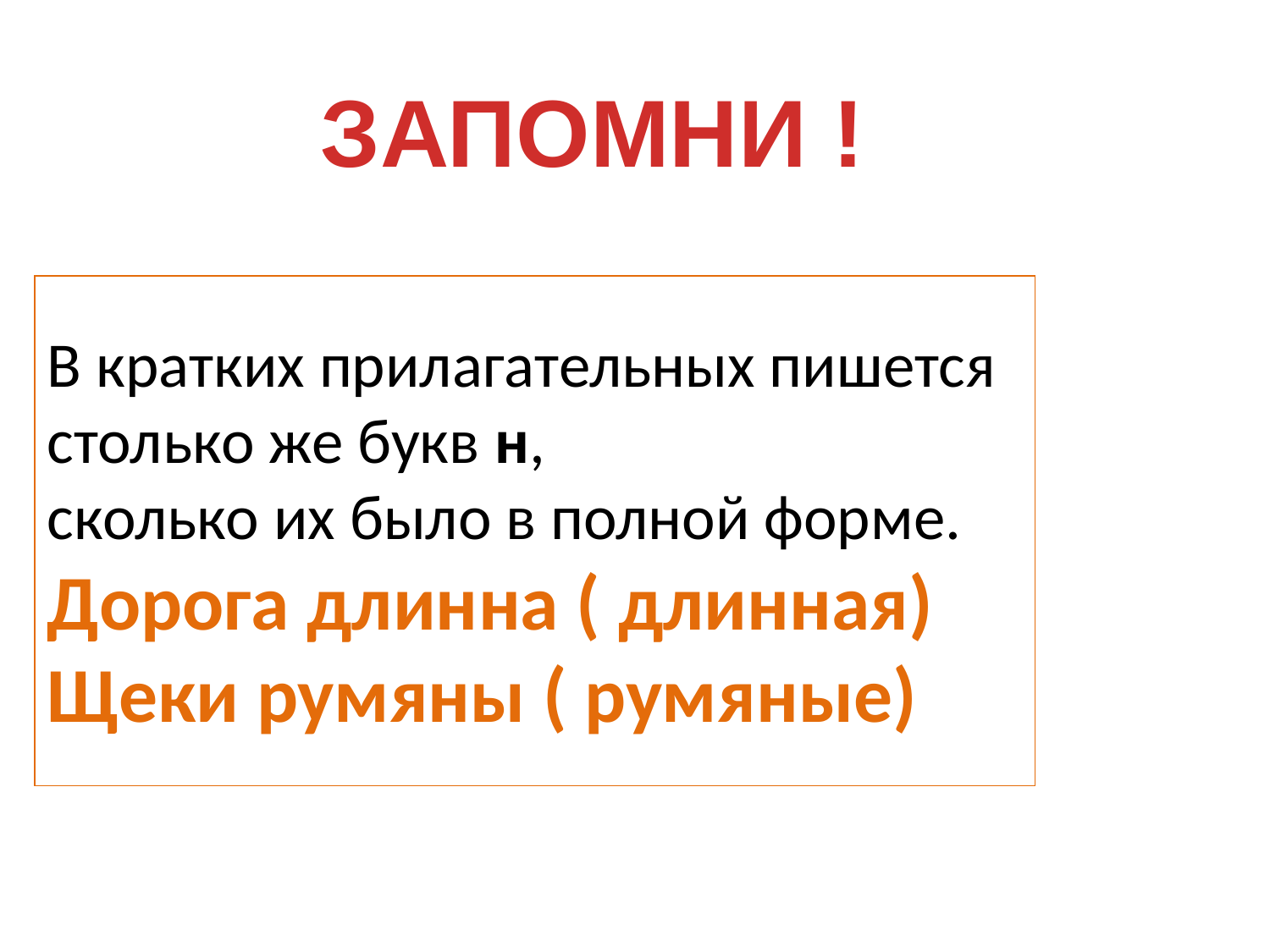

ЗАПОМНИ !
В кратких прилагательных пишется
столько же букв н,
сколько их было в полной форме.
Дорога длинна ( длинная)
Щеки румяны ( румяные)